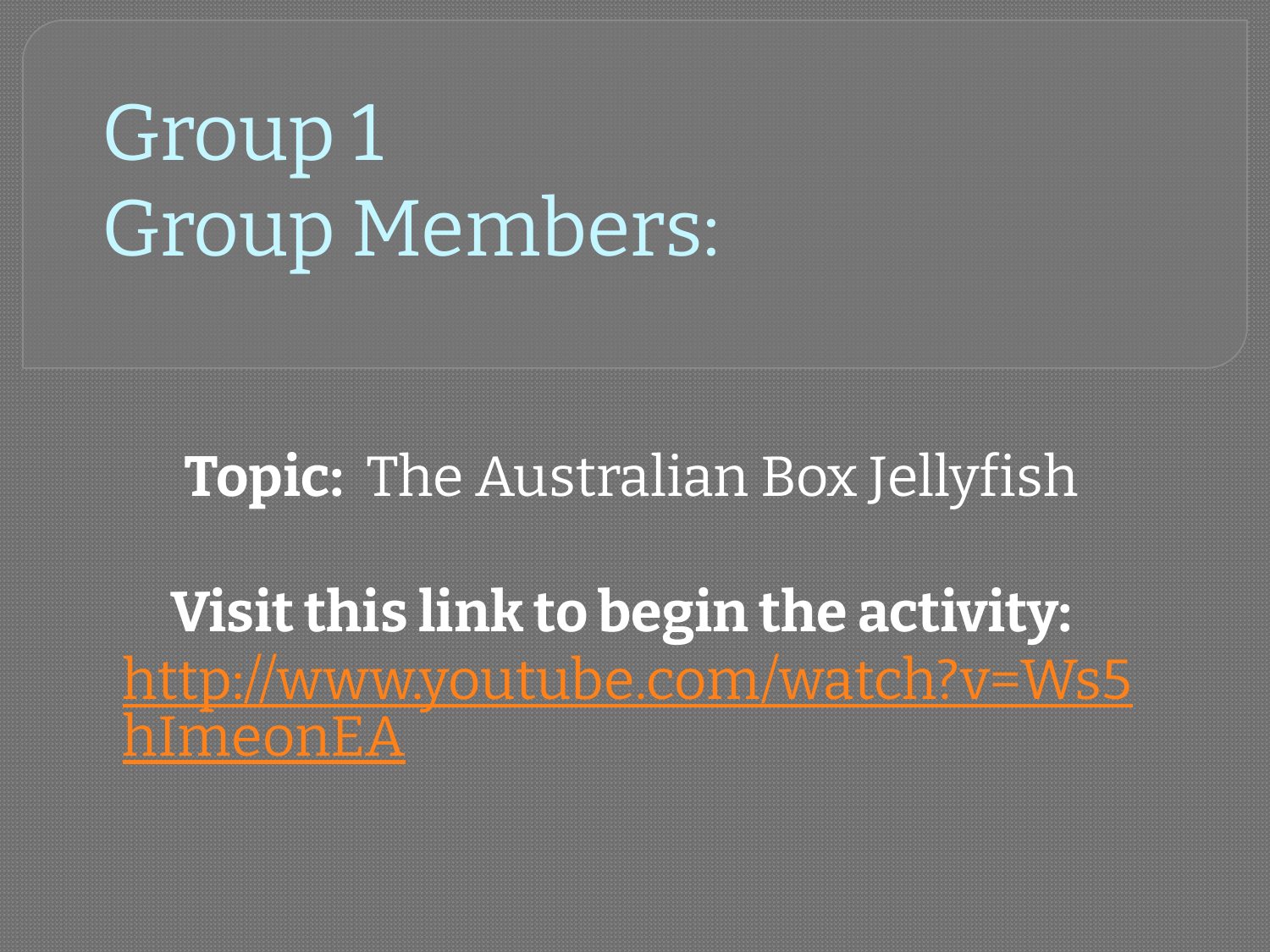

# Group 1 Group Members:
Topic:  The Australian Box Jellyfish

Visit this link to begin the activity:  http://www.youtube.com/watch?v=Ws5hImeonEA